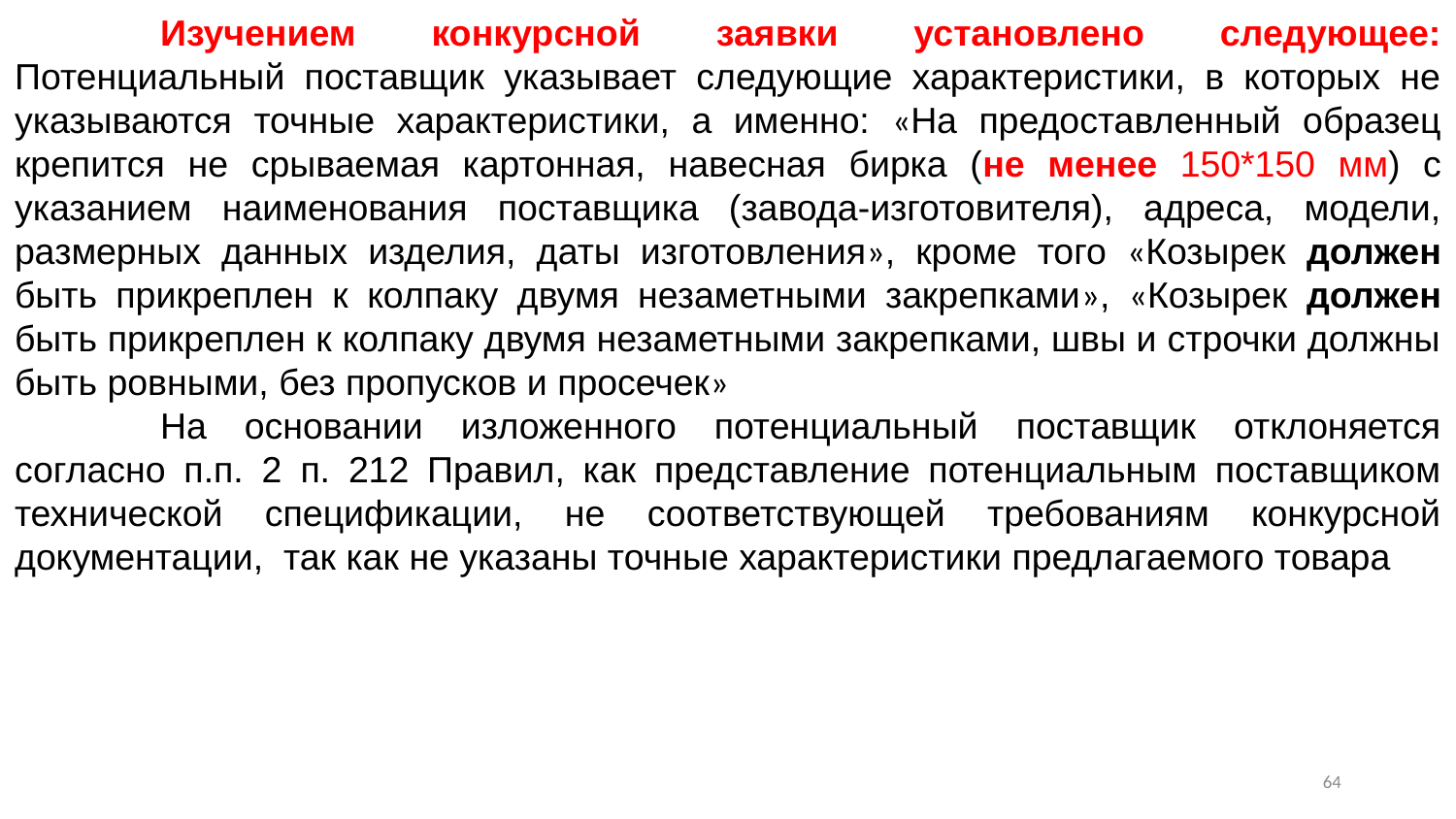

Изучением конкурсной заявки установлено следующее: Потенциальный поставщик указывает следующие характеристики, в которых не указываются точные характеристики, а именно: «На предоставленный образец крепится не срываемая картонная, навесная бирка (не менее 150*150 мм) с указанием наименования поставщика (завода-изготовителя), адреса, модели, размерных данных изделия, даты изготовления», кроме того «Козырек должен быть прикреплен к колпаку двумя незаметными закрепками», «Козырек должен быть прикреплен к колпаку двумя незаметными закрепками, швы и строчки должны быть ровными, без пропусков и просечек»
	На основании изложенного потенциальный поставщик отклоняется согласно п.п. 2 п. 212 Правил, как представление потенциальным поставщиком технической спецификации, не соответствующей требованиям конкурсной документации,  так как не указаны точные характеристики предлагаемого товара
64